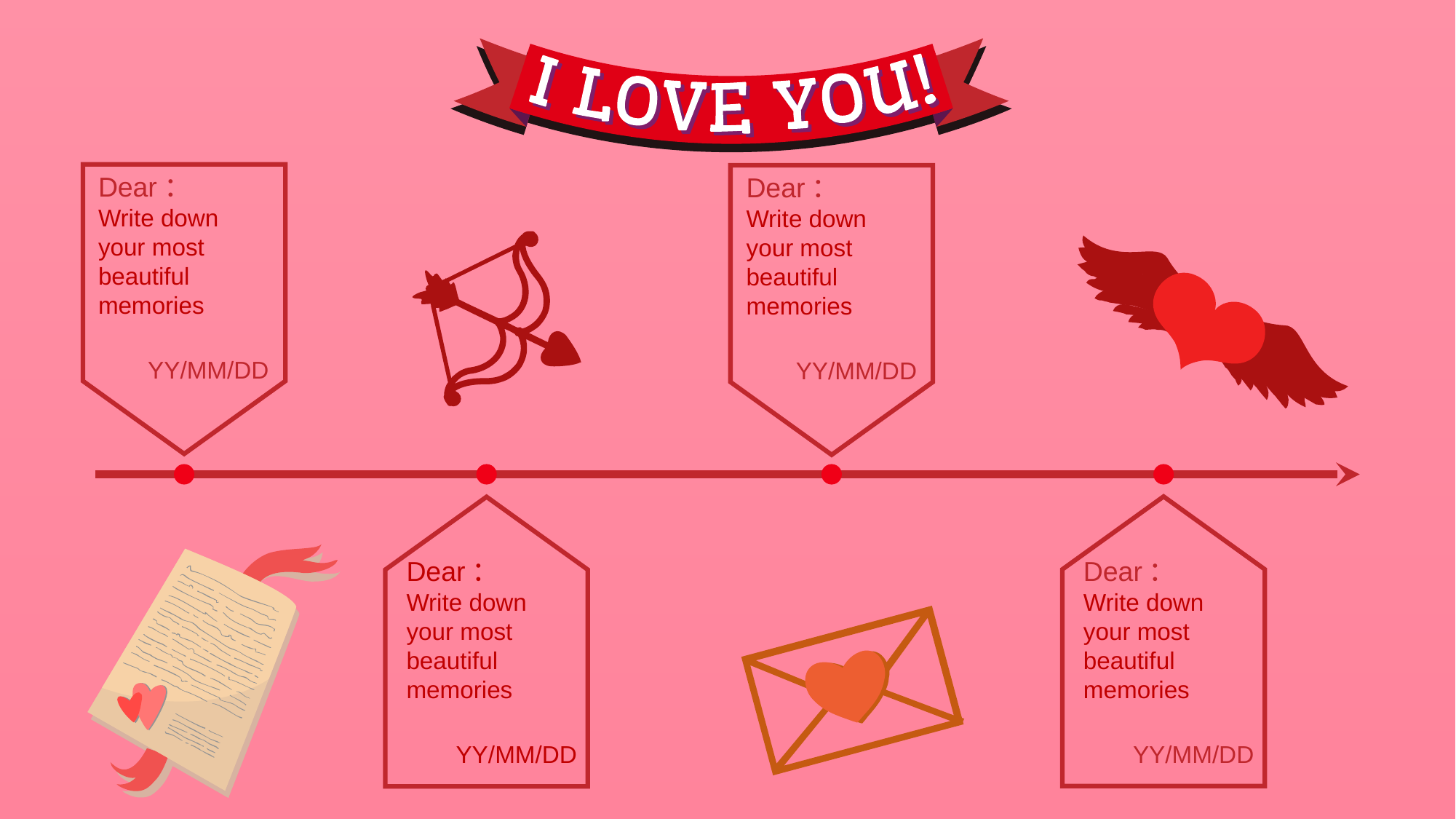

Dear：
Write down your most beautiful memories

   YY/MM/DD

Dear：
Write down your most beautiful memories

   YY/MM/DD

Dear：
Write down your most beautiful memories

   YY/MM/DD

Dear：
Write down your most beautiful memories

   YY/MM/DD